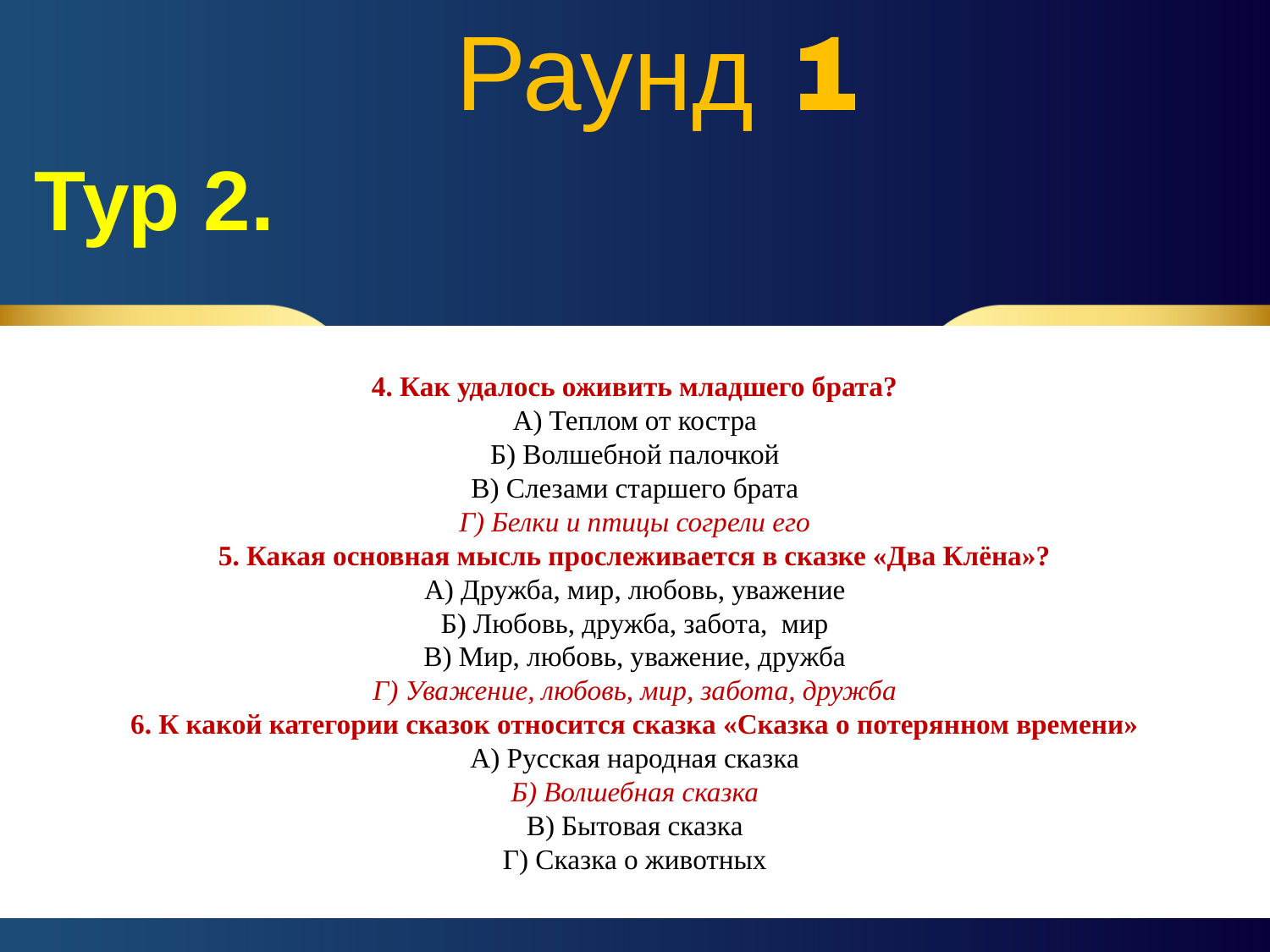

# Раунд 1
Тур 2.
4. Как удалось оживить младшего брата?
А) Теплом от костра
Б) Волшебной палочкой
В) Слезами старшего брата
Г) Белки и птицы согрели его
5. Какая основная мысль прослеживается в сказке «Два Клёна»?
А) Дружба, мир, любовь, уважение
Б) Любовь, дружба, забота,  мир
В) Мир, любовь, уважение, дружба
Г) Уважение, любовь, мир, забота, дружба
6. К какой категории сказок относится сказка «Сказка о потерянном времени»
А) Русская народная сказка
Б) Волшебная сказка
В) Бытовая сказка
Г) Сказка о животных